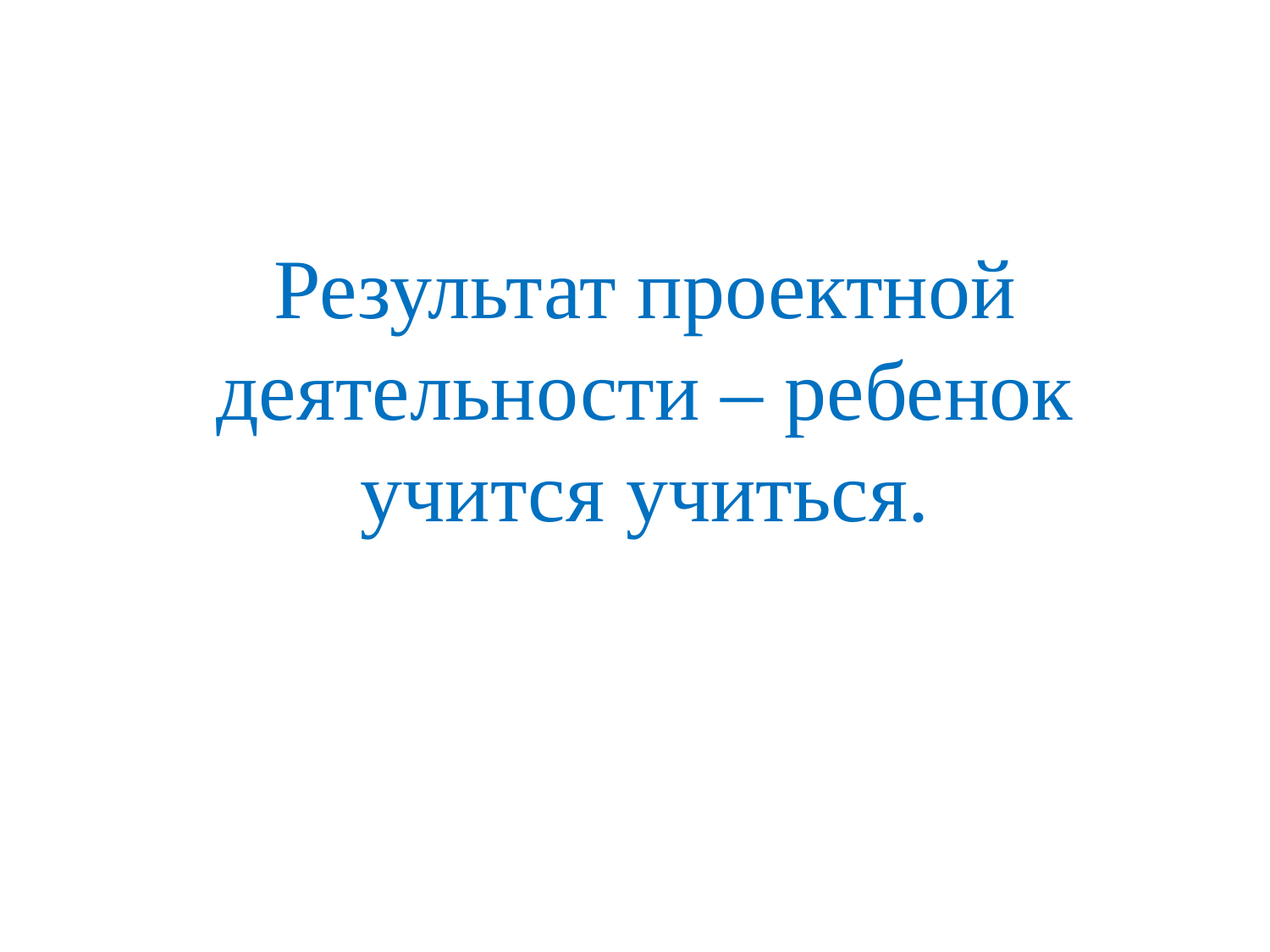

Результат проектной деятельности – ребенок учится учиться.